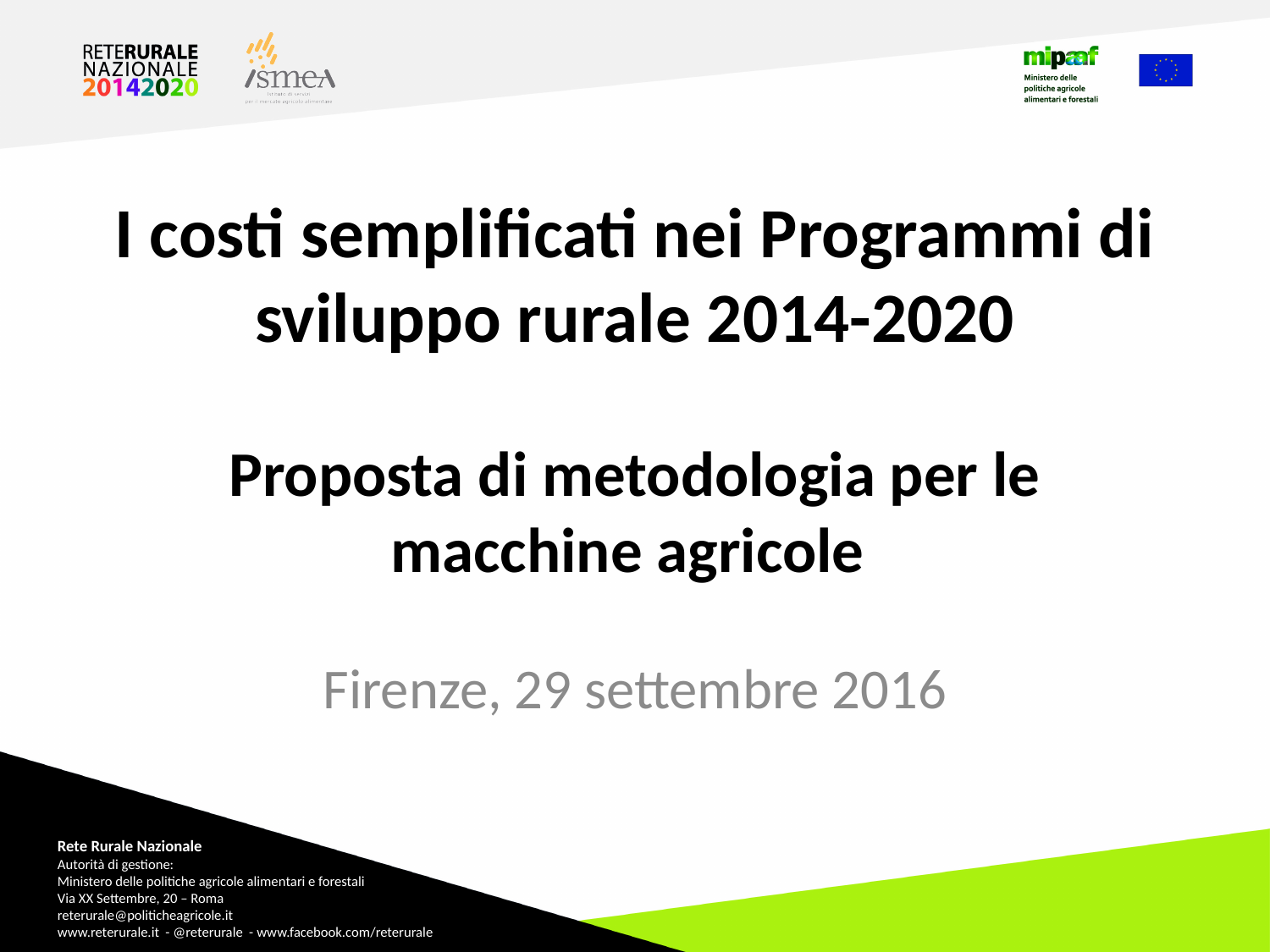

# I costi semplificati nei Programmi di sviluppo rurale 2014-2020 Proposta di metodologia per le macchine agricole
Firenze, 29 settembre 2016